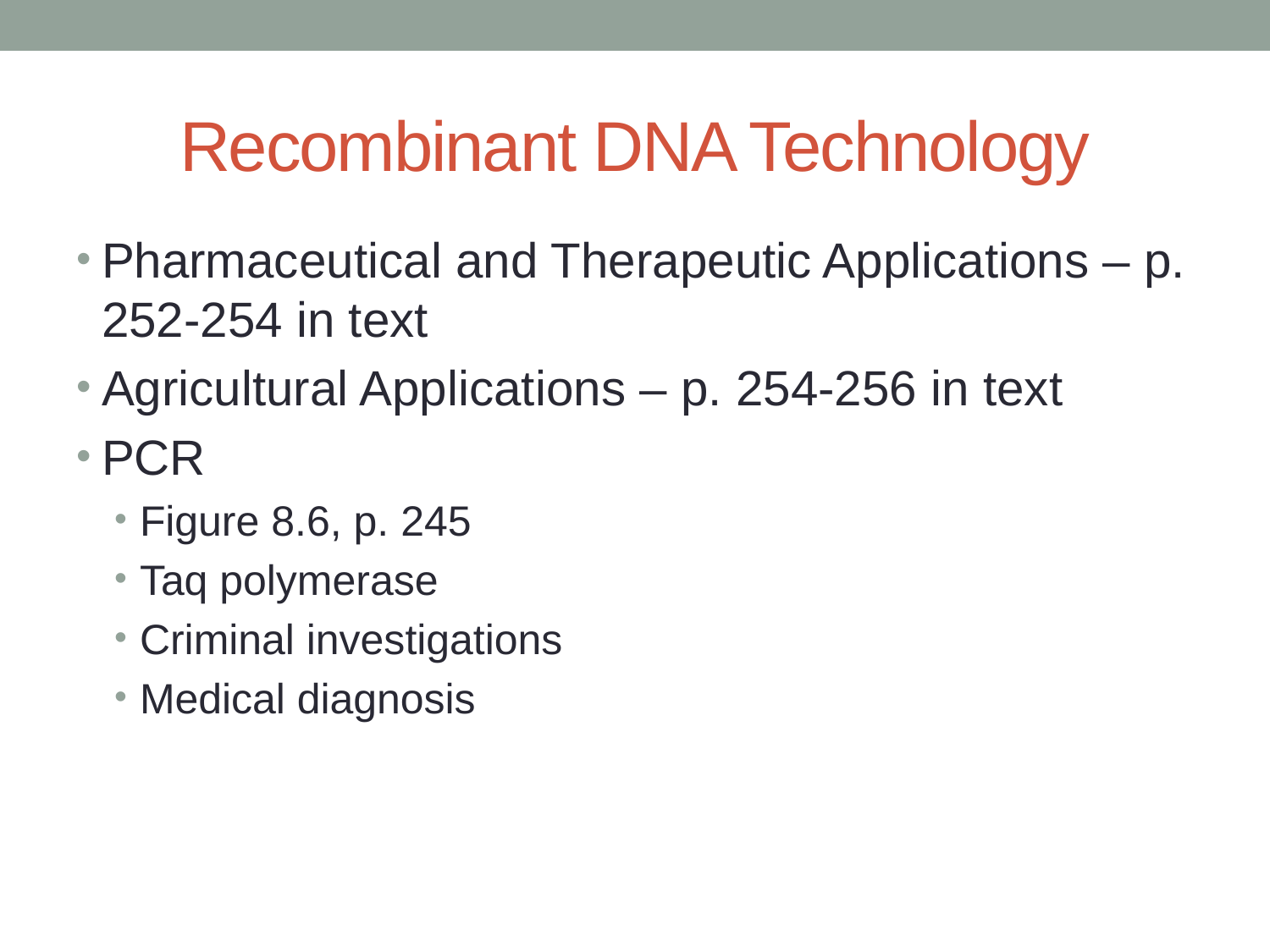

# Recombinant DNA Technology
Pharmaceutical and Therapeutic Applications – p. 252-254 in text
Agricultural Applications – p. 254-256 in text
PCR
Figure 8.6, p. 245
Taq polymerase
Criminal investigations
Medical diagnosis